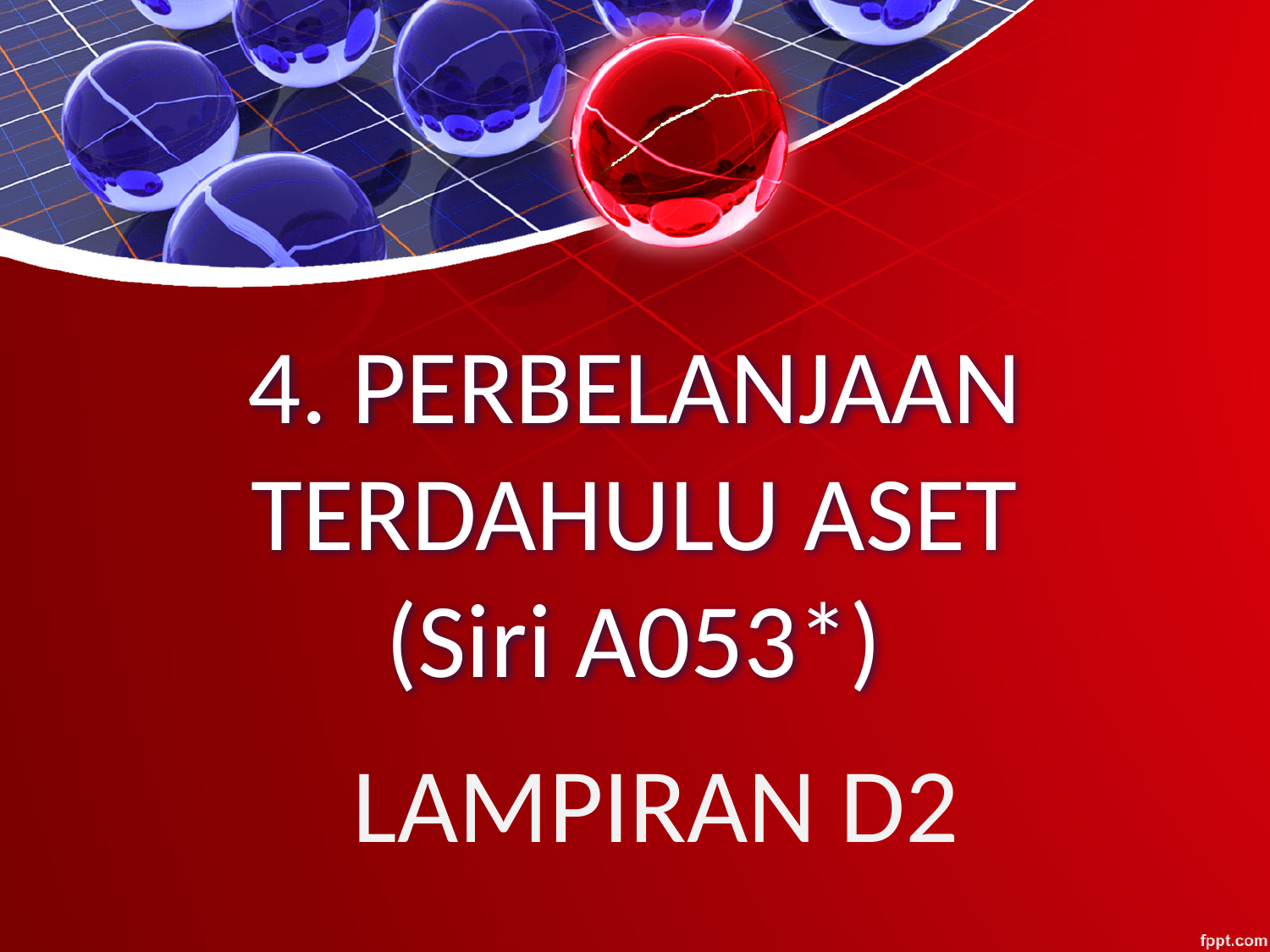

# 4. PERBELANJAAN TERDAHULU ASET (Siri A053*)
LAMPIRAN D2